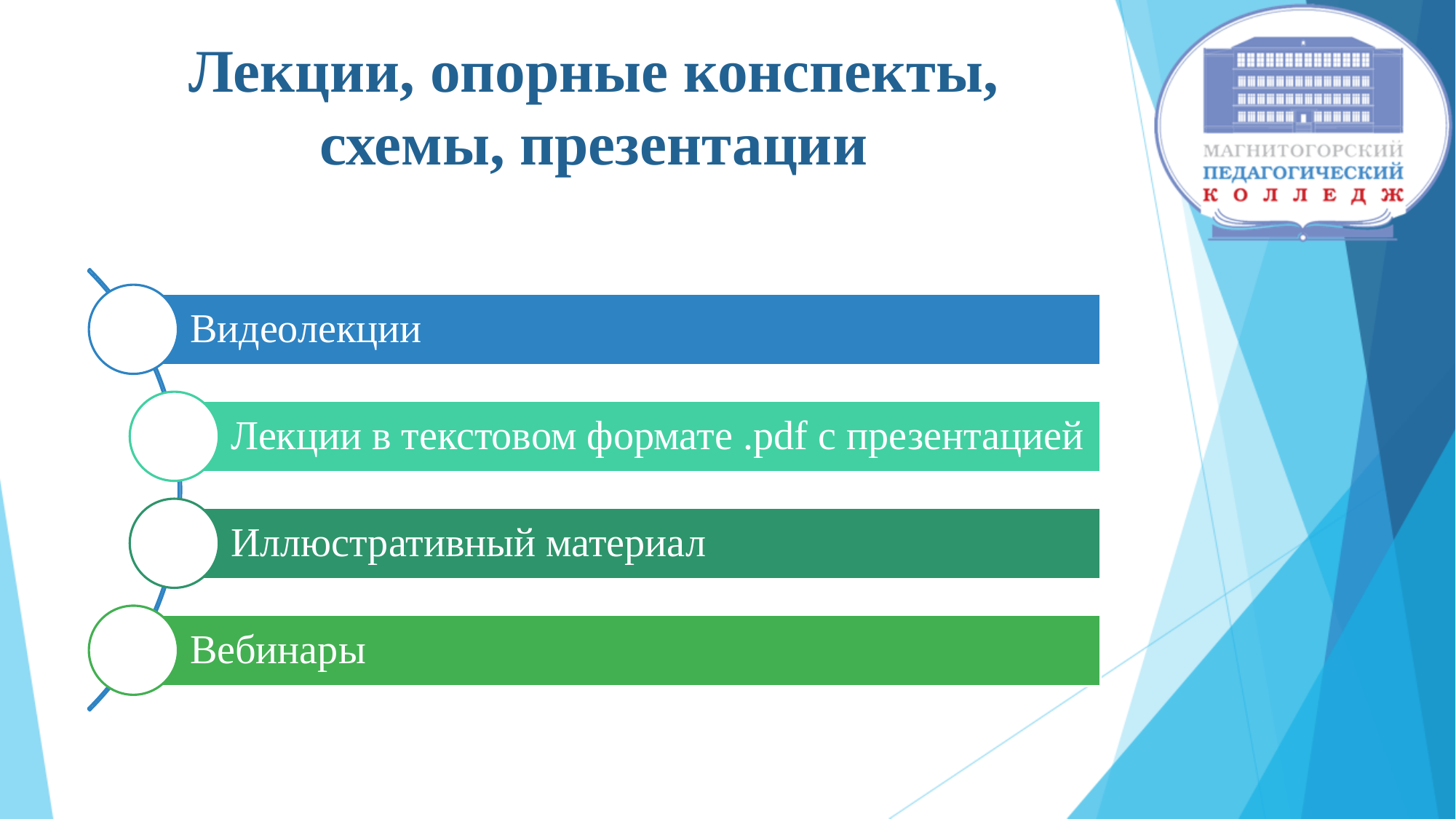

# Лекции, опорные конспекты, схемы, презентации
Видеолекции
Лекции в текстовом формате .pdf с презентацией
Иллюстративный материал
Вебинары